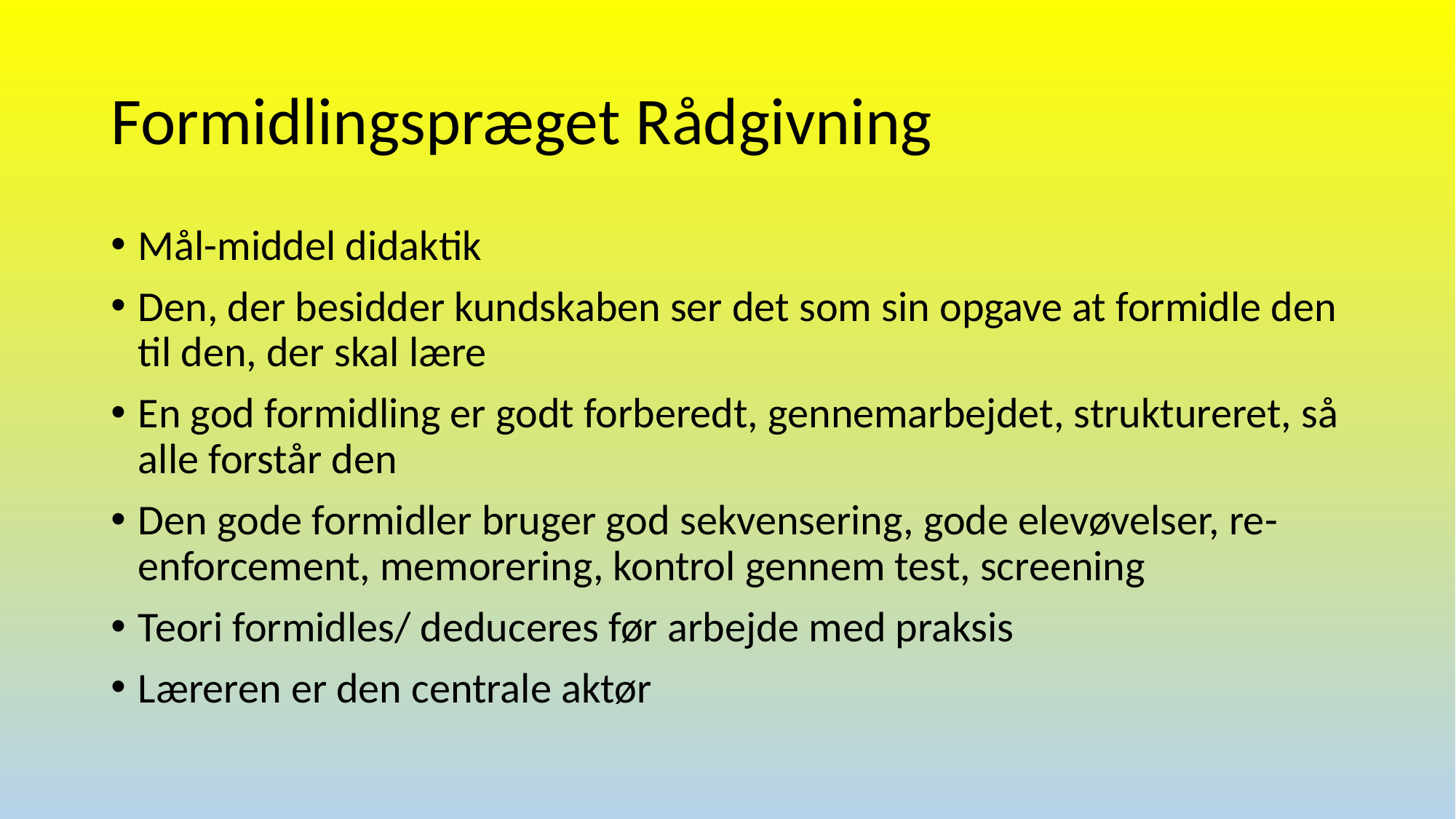

# Formidlingspræget Rådgivning
Mål-middel didaktik
Den, der besidder kundskaben ser det som sin opgave at formidle den til den, der skal lære
En god formidling er godt forberedt, gennemarbejdet, struktureret, så alle forstår den
Den gode formidler bruger god sekvensering, gode elevøvelser, re-enforcement, memorering, kontrol gennem test, screening
Teori formidles/ deduceres før arbejde med praksis
Læreren er den centrale aktør